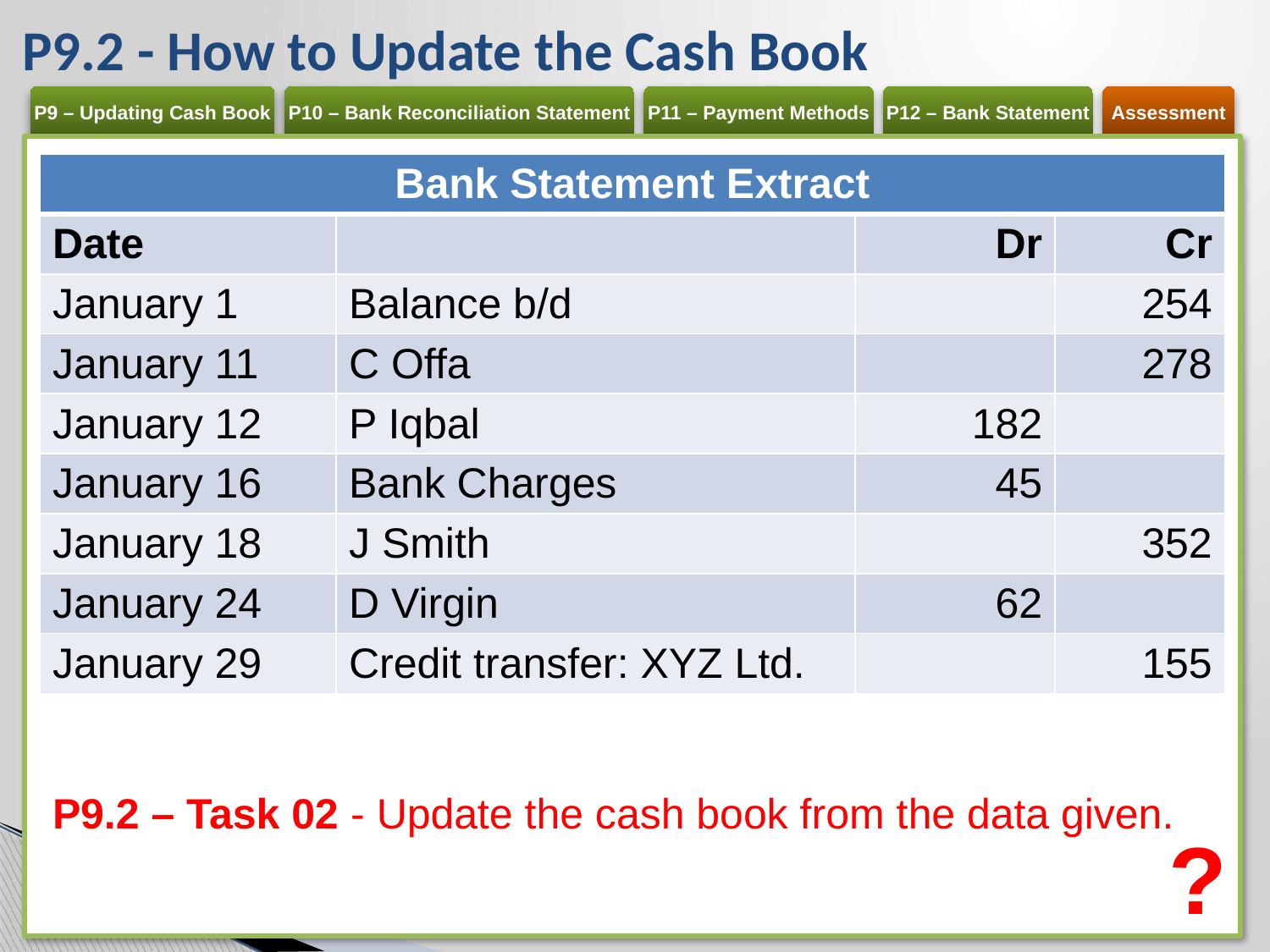

# P9.2 - How to Update the Cash Book
| Bank Statement Extract |  |  |  |
| --- | --- | --- | --- |
| Date |  | Dr | Cr |
| January 1 | Balance b/d |  | 254 |
| January 11 | C Offa |  | 278 |
| January 12 | P Iqbal | 182 |  |
| January 16 | Bank Charges | 45 |  |
| January 18 | J Smith |  | 352 |
| January 24 | D Virgin | 62 |  |
| January 29 | Credit transfer: XYZ Ltd. |  | 155 |
P9.2 – Task 02 - Update the cash book from the data given.
?